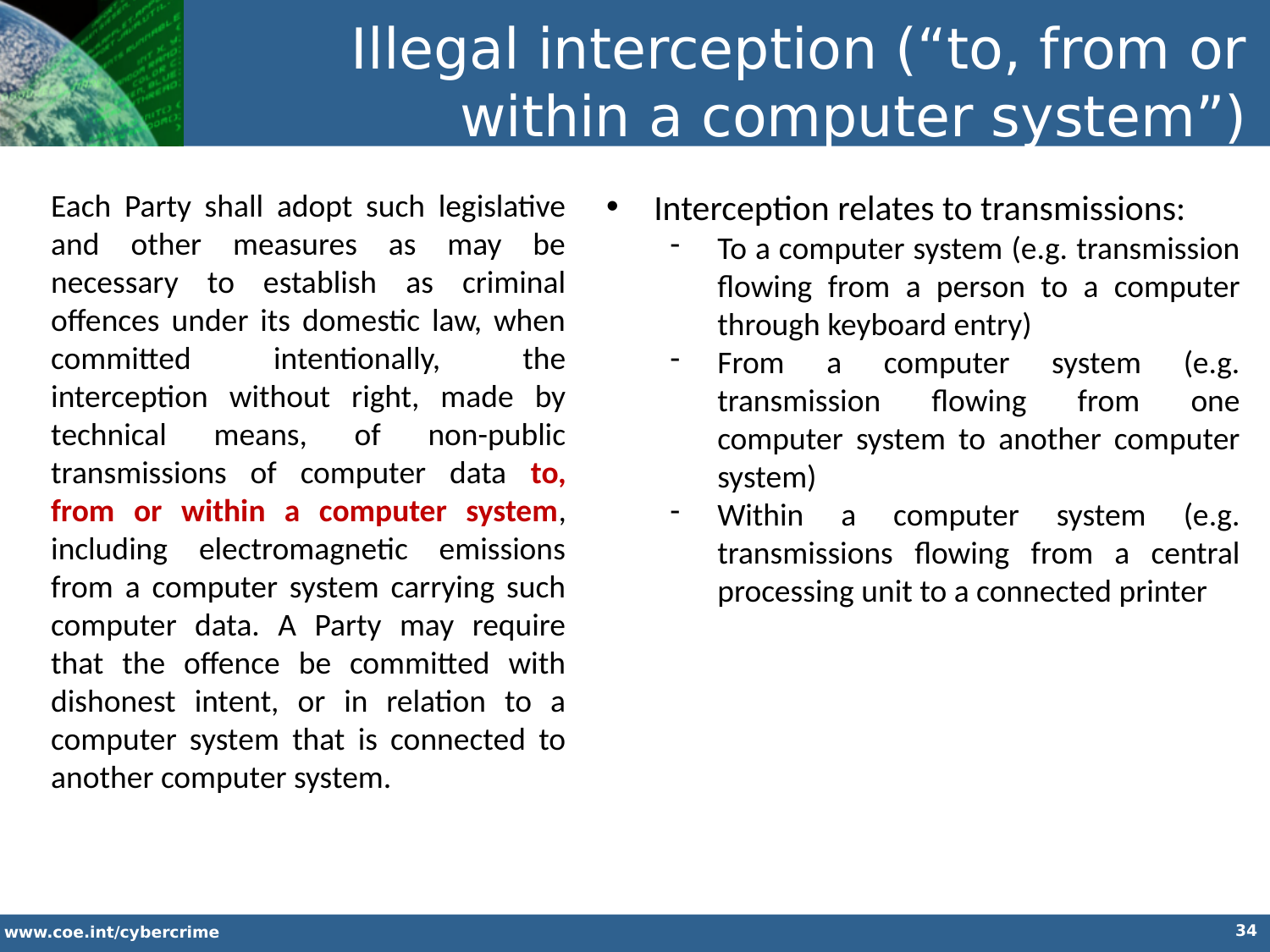

Illegal interception (“to, from or within a computer system”)
Each Party shall adopt such legislative and other measures as may be necessary to establish as criminal offences under its domestic law, when committed intentionally, the interception without right, made by technical means, of non-public transmissions of computer data to, from or within a computer system, including electromagnetic emissions from a computer system carrying such computer data. A Party may require that the offence be committed with dishonest intent, or in relation to a computer system that is connected to another computer system.
Interception relates to transmissions:
To a computer system (e.g. transmission flowing from a person to a computer through keyboard entry)
From a computer system (e.g. transmission flowing from one computer system to another computer system)
Within a computer system (e.g. transmissions flowing from a central processing unit to a connected printer